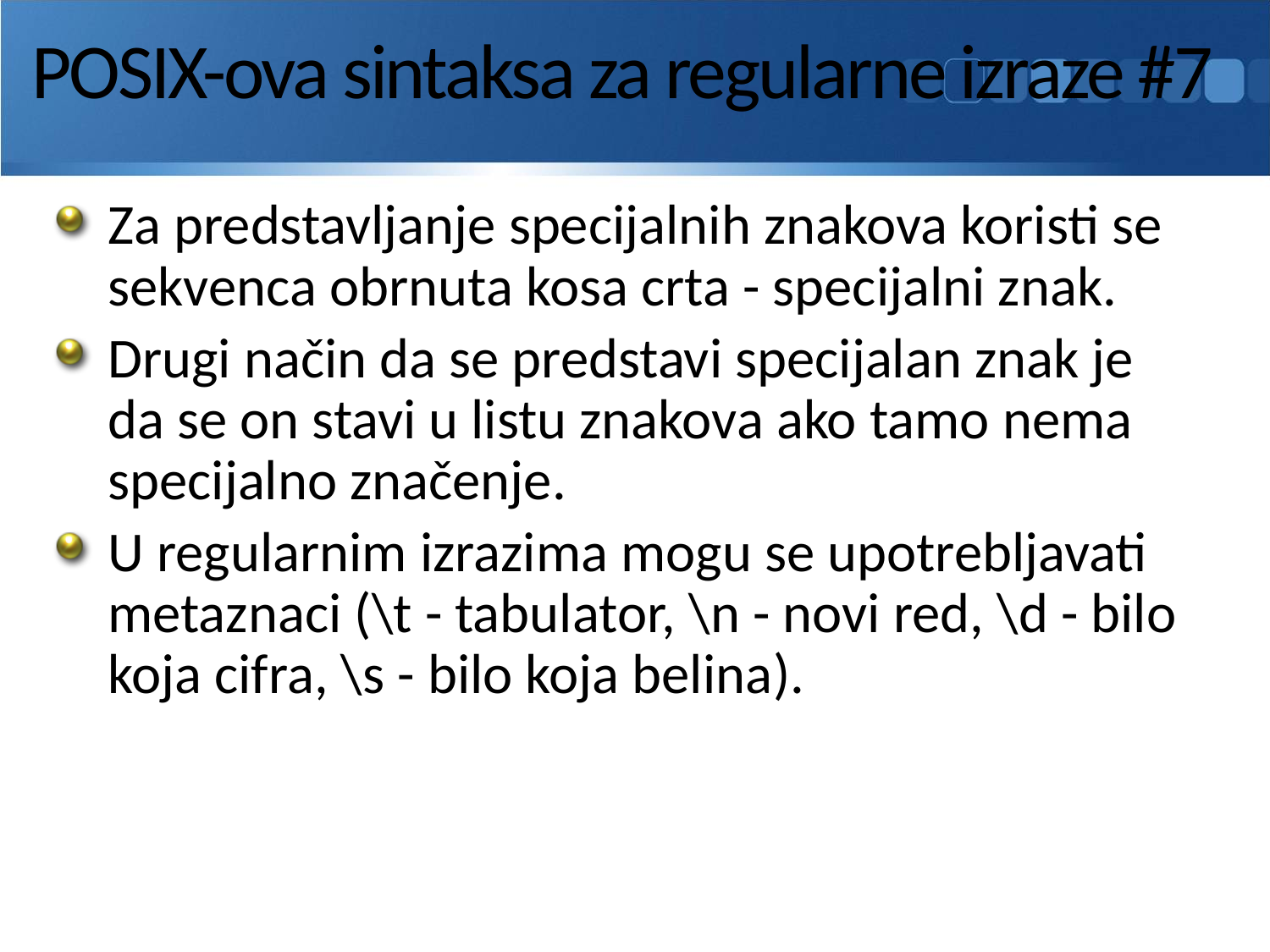

# POSIX-ova sintaksa za regularne izraze #7
Za predstavljanje specijalnih znakova koristi se sekvenca obrnuta kosa crta - specijalni znak.
Drugi način da se predstavi specijalan znak je
da se on stavi u listu znakova ako tamo nema specijalno značenje.
U regularnim izrazima mogu se upotrebljavati metaznaci (\t - tabulator, \n - novi red, \d - bilo koja cifra, \s - bilo koja belina).